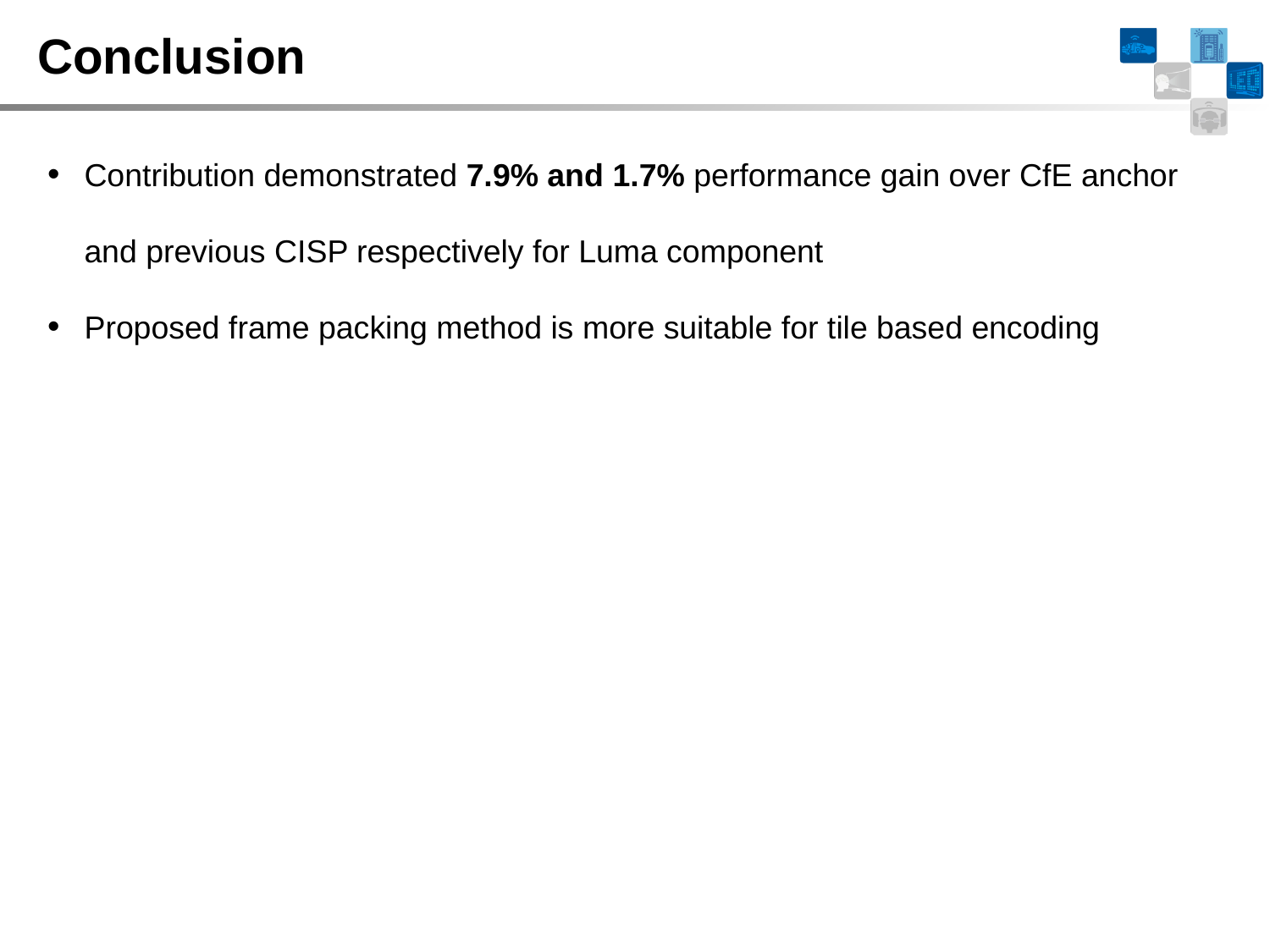

# Conclusion
Contribution demonstrated 7.9% and 1.7% performance gain over CfE anchor and previous CISP respectively for Luma component
Proposed frame packing method is more suitable for tile based encoding